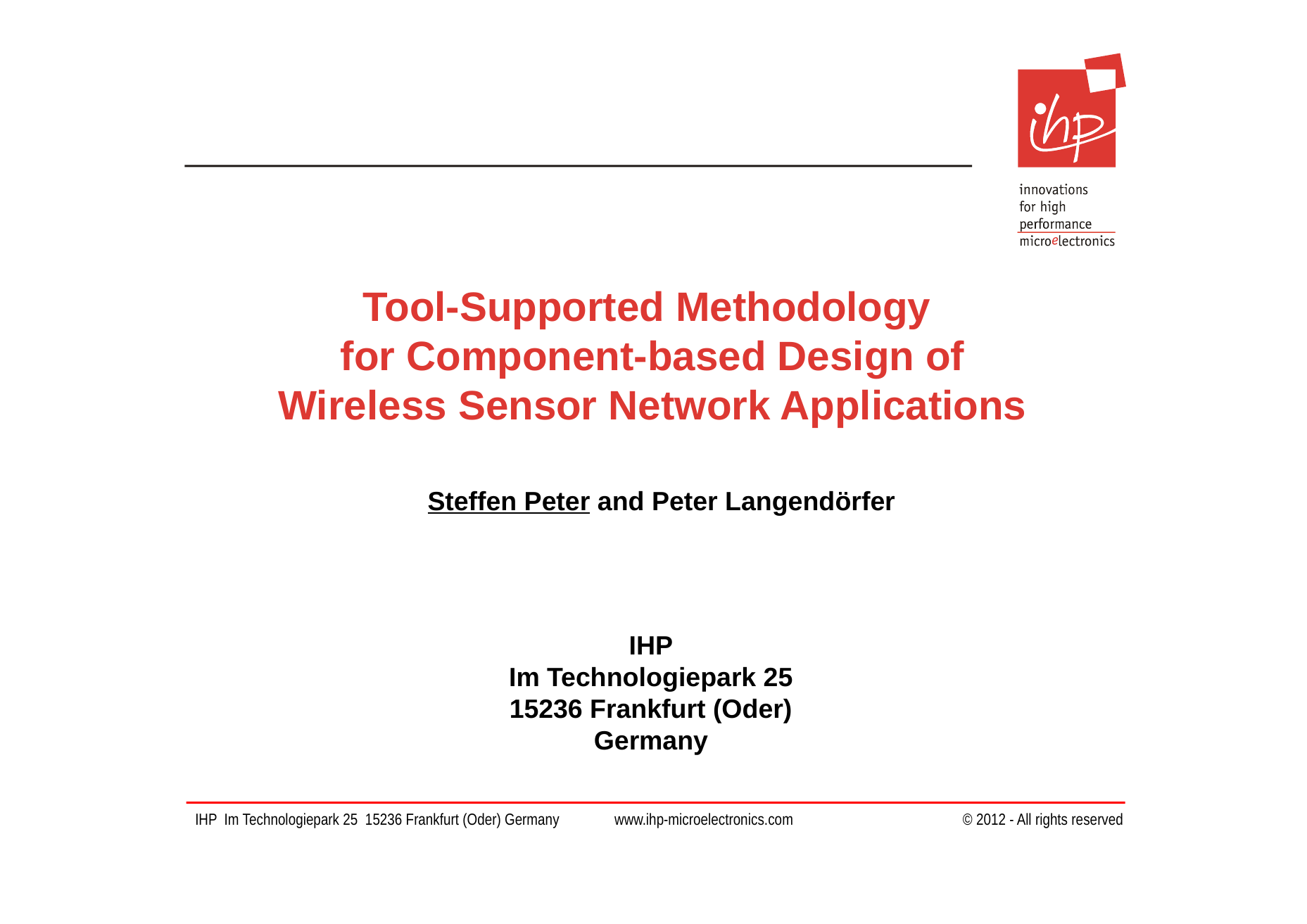

# Tool-Supported Methodology for Component-based Design of Wireless Sensor Network Applications
Steffen Peter and Peter Langendörfer